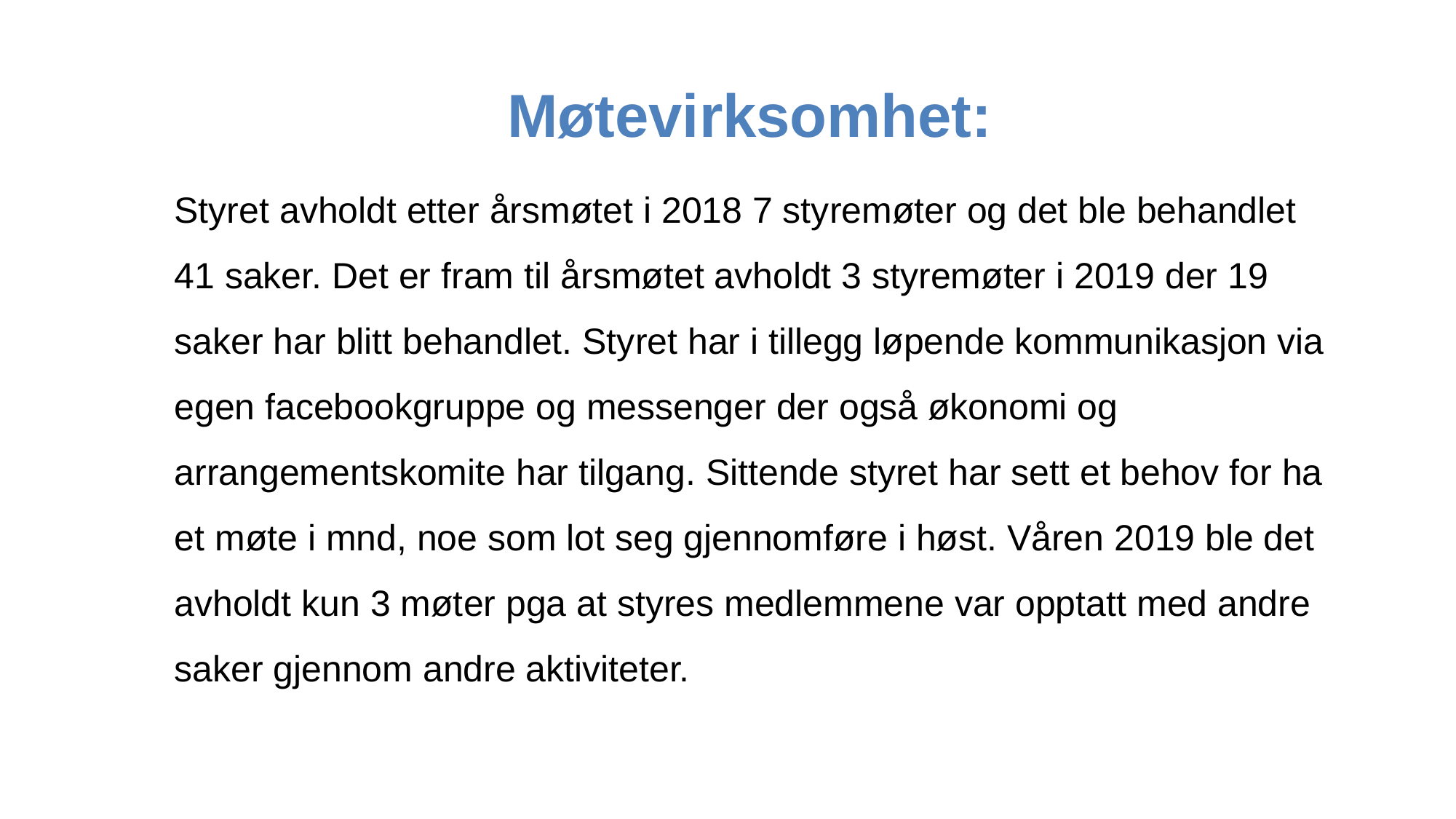

Møtevirksomhet:
Styret avholdt etter årsmøtet i 2018 7 styremøter og det ble behandlet 41 saker. Det er fram til årsmøtet avholdt 3 styremøter i 2019 der 19 saker har blitt behandlet. Styret har i tillegg løpende kommunikasjon via egen facebookgruppe og messenger der også økonomi og arrangementskomite har tilgang. Sittende styret har sett et behov for ha et møte i mnd, noe som lot seg gjennomføre i høst. Våren 2019 ble det avholdt kun 3 møter pga at styres medlemmene var opptatt med andre saker gjennom andre aktiviteter.